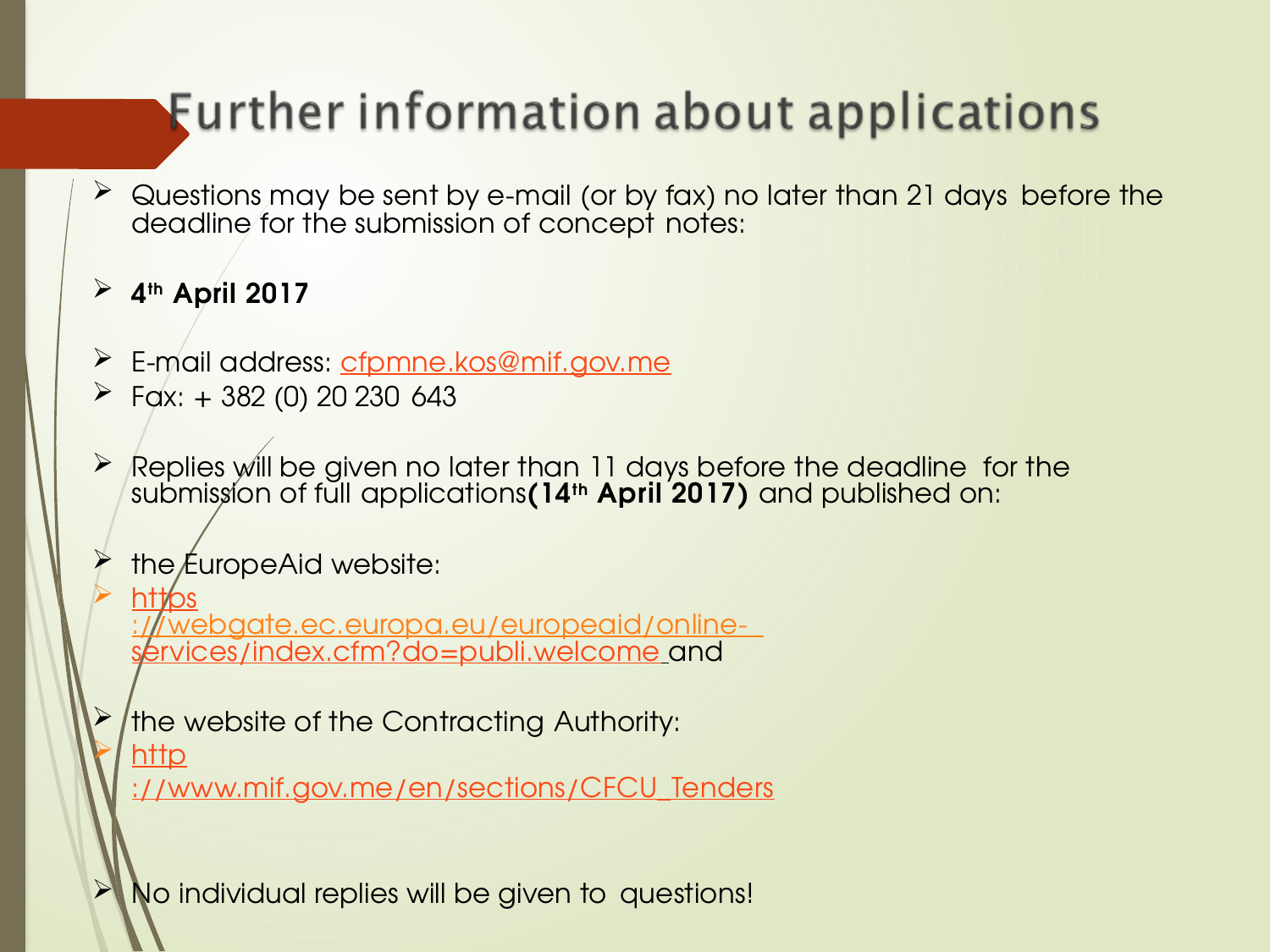

Questions may be sent by e-mail (or by fax) no later than 21 days before the  deadline for the submission of concept notes:

4th April 2017

E-mail address: cfpmne.kos@mif.gov.me
Fax: + 382 (0) 20 230 643

Replies will be given no later than 11 days before the deadline for the  submission of full applications(14th April 2017) and published on:

the EuropeAid website:
https://webgate.ec.europa.eu/europeaid/online-  services/index.cfm?do=publi.welcome and

the website of the Contracting Authority:
http://www.mif.gov.me/en/sections/CFCU_Tenders

No individual replies will be given to questions!